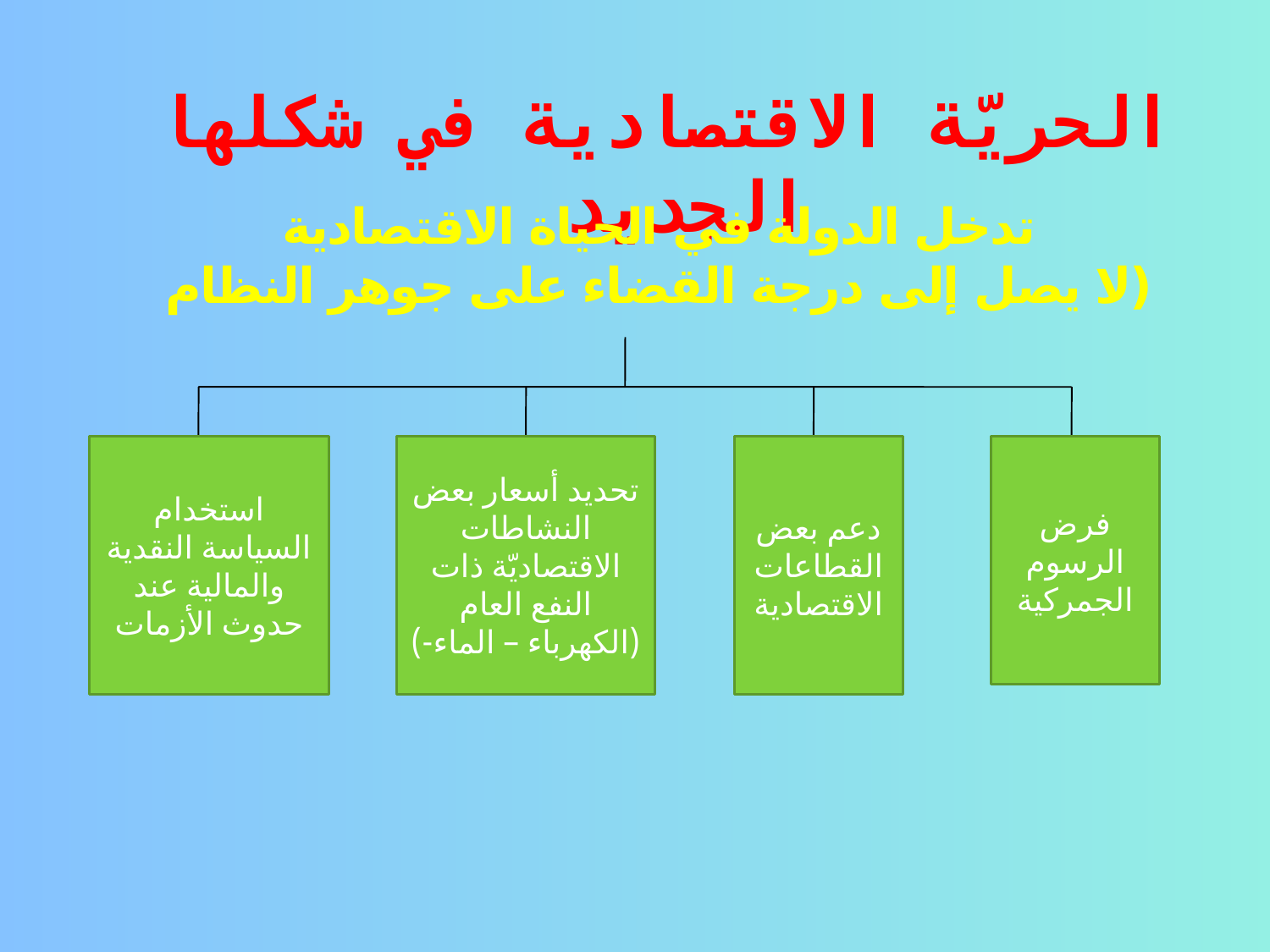

# الحريّة الاقتصادية في شكلها الجديد
تدخل الدولة في الحياة الاقتصادية
(لا يصل إلى درجة القضاء على جوهر النظام
استخدام السياسة النقدية والمالية عند حدوث الأزمات
تحديد أسعار بعض النشاطات الاقتصاديّة ذات النفع العام (الكهرباء – الماء-)
دعم بعض القطاعات الاقتصادية
فرض الرسوم الجمركية